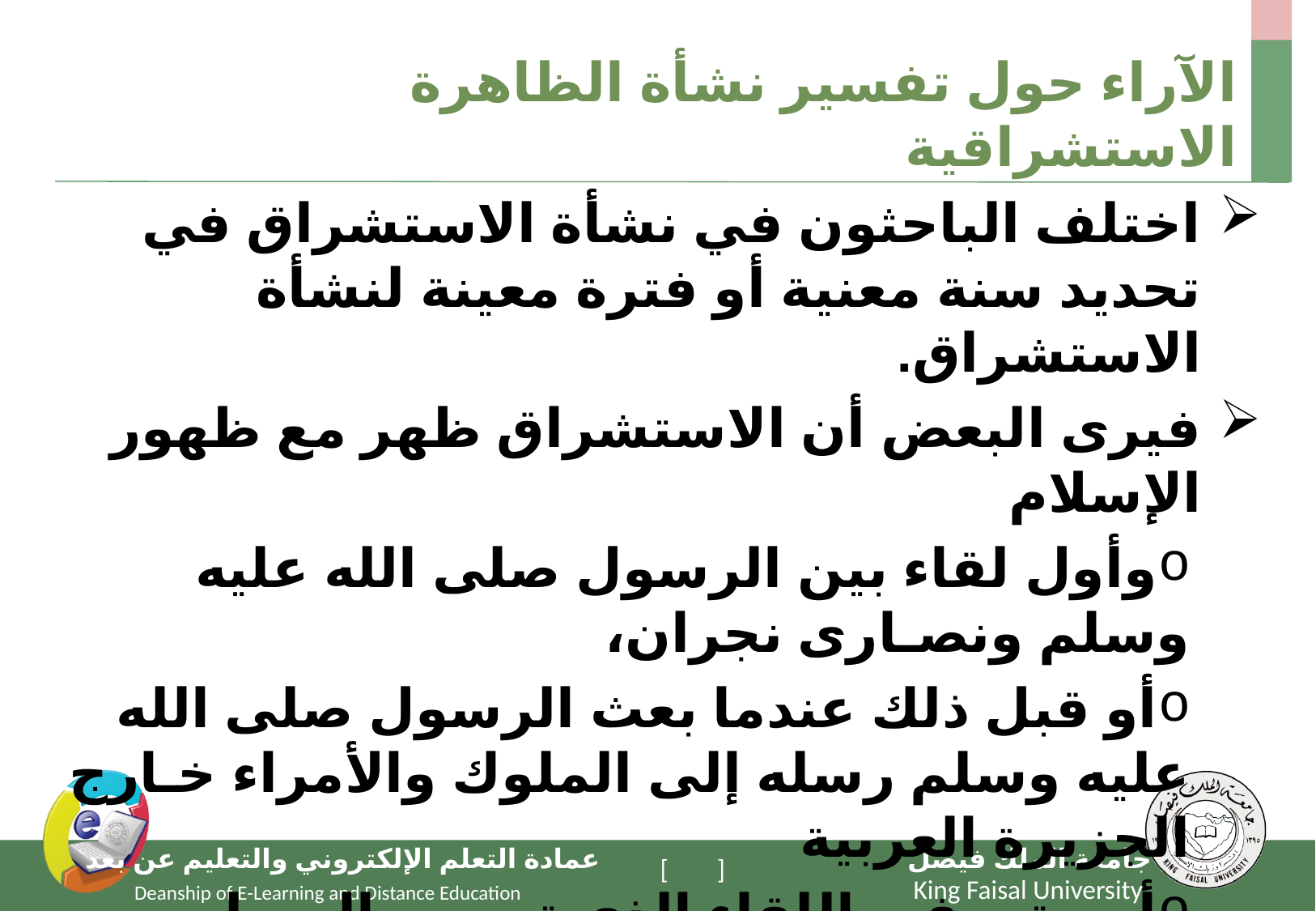

# الآراء حول تفسير نشأة الظاهرة الاستشراقية
اختلف الباحثون في نشأة الاستشراق في تحديد سنة معنية أو فترة معينة لنشأة الاستشراق.
فيرى البعض أن الاستشراق ظهر مع ظهور الإسلام
	وأول لقاء بين الرسول صلى الله عليه وسلم ونصـارى نجران،
	أو قبل ذلك عندما بعث الرسول صلى الله عليه وسلم رسله إلى 	الملوك والأمراء خـارج الجزيرة العربية
	أو حتى في اللقاء الذي تم بين المسلمين والنجاشي في الحبشة.
	بينما هنـاك رأي بأن غزوة مؤتة التي كانت أول احتكاك عسكري تعد من البدايات للاستشراق